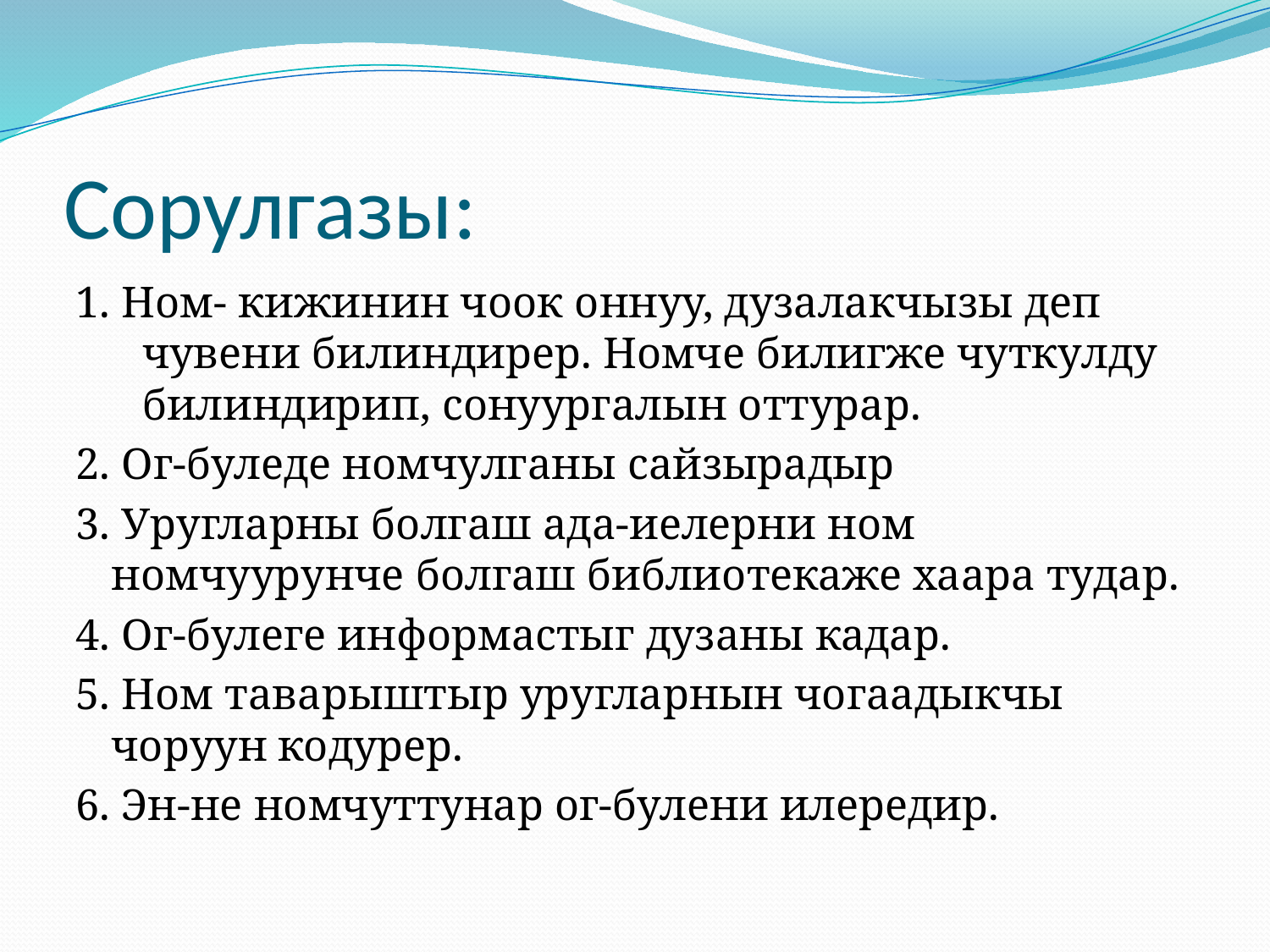

# Сорулгазы:
1. Ном- кижинин чоок оннуу, дузалакчызы деп чувени билиндирер. Номче билигже чуткулду билиндирип, сонуургалын оттурар.
2. Ог-буледе номчулганы сайзырадыр
3. Уругларны болгаш ада-иелерни ном номчуурунче болгаш библиотекаже хаара тудар.
4. Ог-булеге информастыг дузаны кадар.
5. Ном таварыштыр уругларнын чогаадыкчы чоруун кодурер.
6. Эн-не номчуттунар ог-булени илередир.